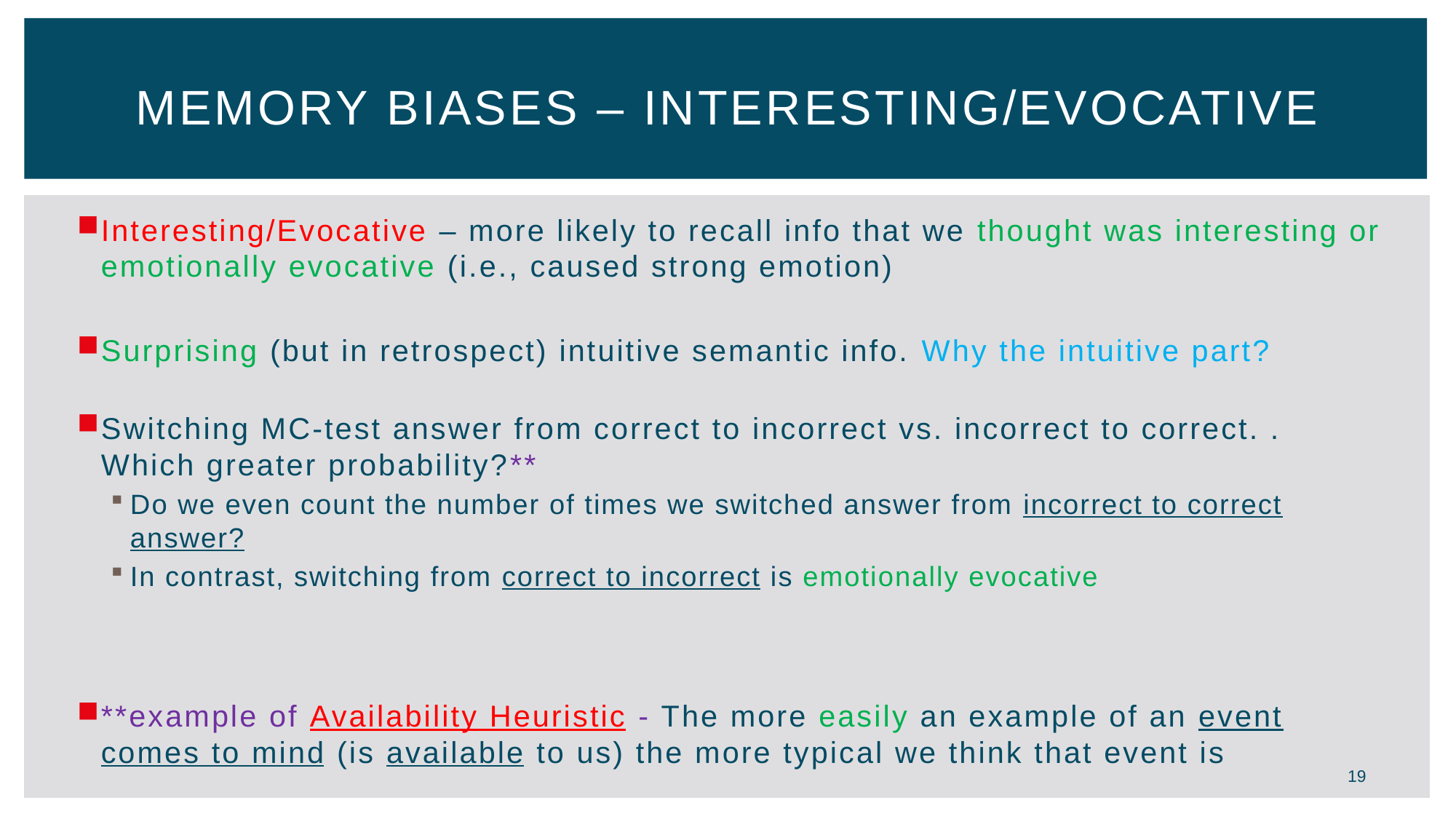

# Memory biases – interesting/evocative
Interesting/Evocative – more likely to recall info that we thought was interesting or emotionally evocative (i.e., caused strong emotion)

Surprising (but in retrospect) intuitive semantic info. Why the intuitive part?

Switching MC-test answer from correct to incorrect vs. incorrect to correct. . Which greater probability?**
Do we even count the number of times we switched answer from incorrect to correct answer?
In contrast, switching from correct to incorrect is emotionally evocative

**example of Availability Heuristic - The more easily an example of an event comes to mind (is available to us) the more typical we think that event is

19